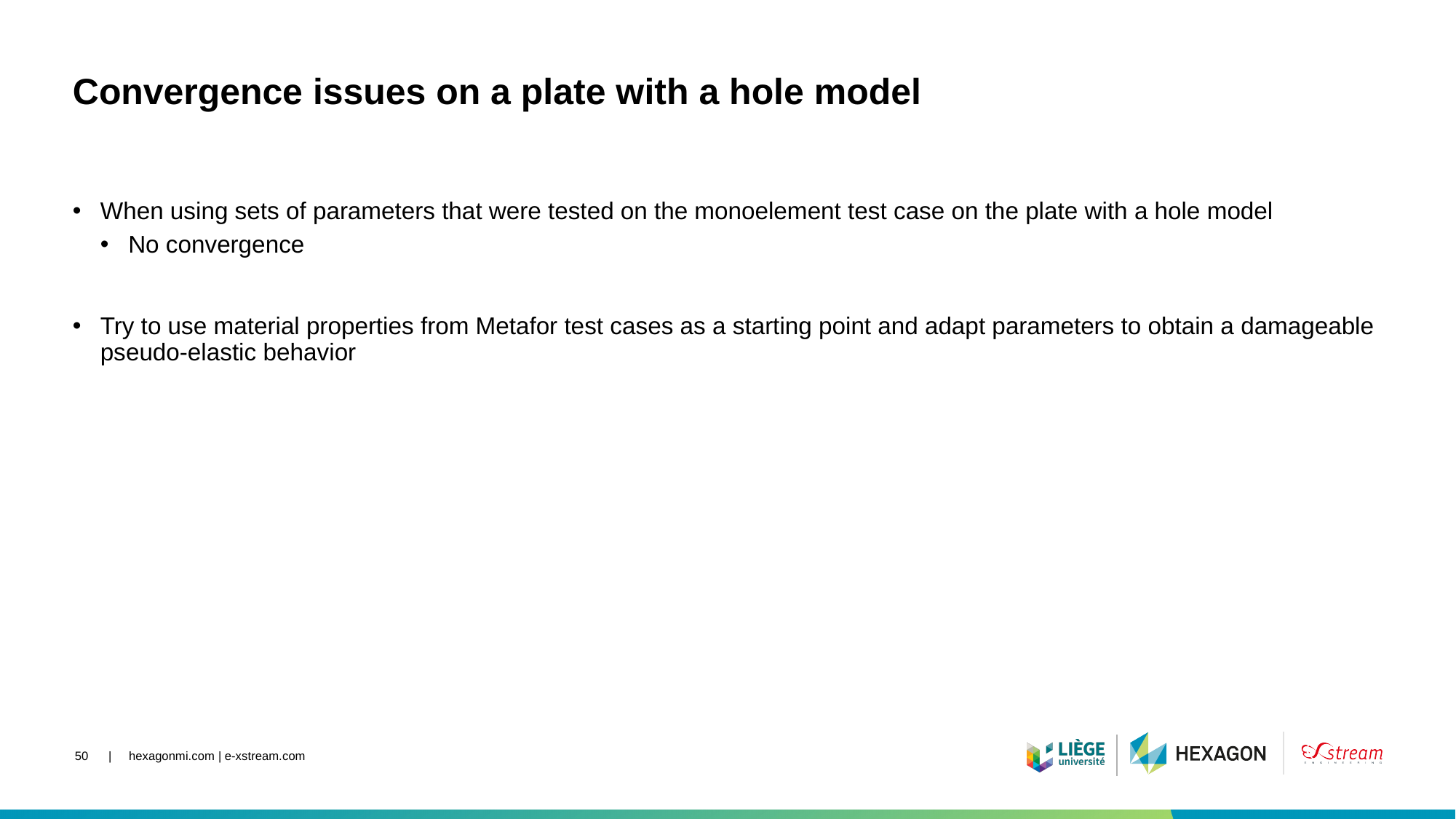

# Convergence issues on a plate with a hole model
When using sets of parameters that were tested on the monoelement test case on the plate with a hole model
No convergence

Try to use material properties from Metafor test cases as a starting point and adapt parameters to obtain a damageable pseudo-elastic behavior